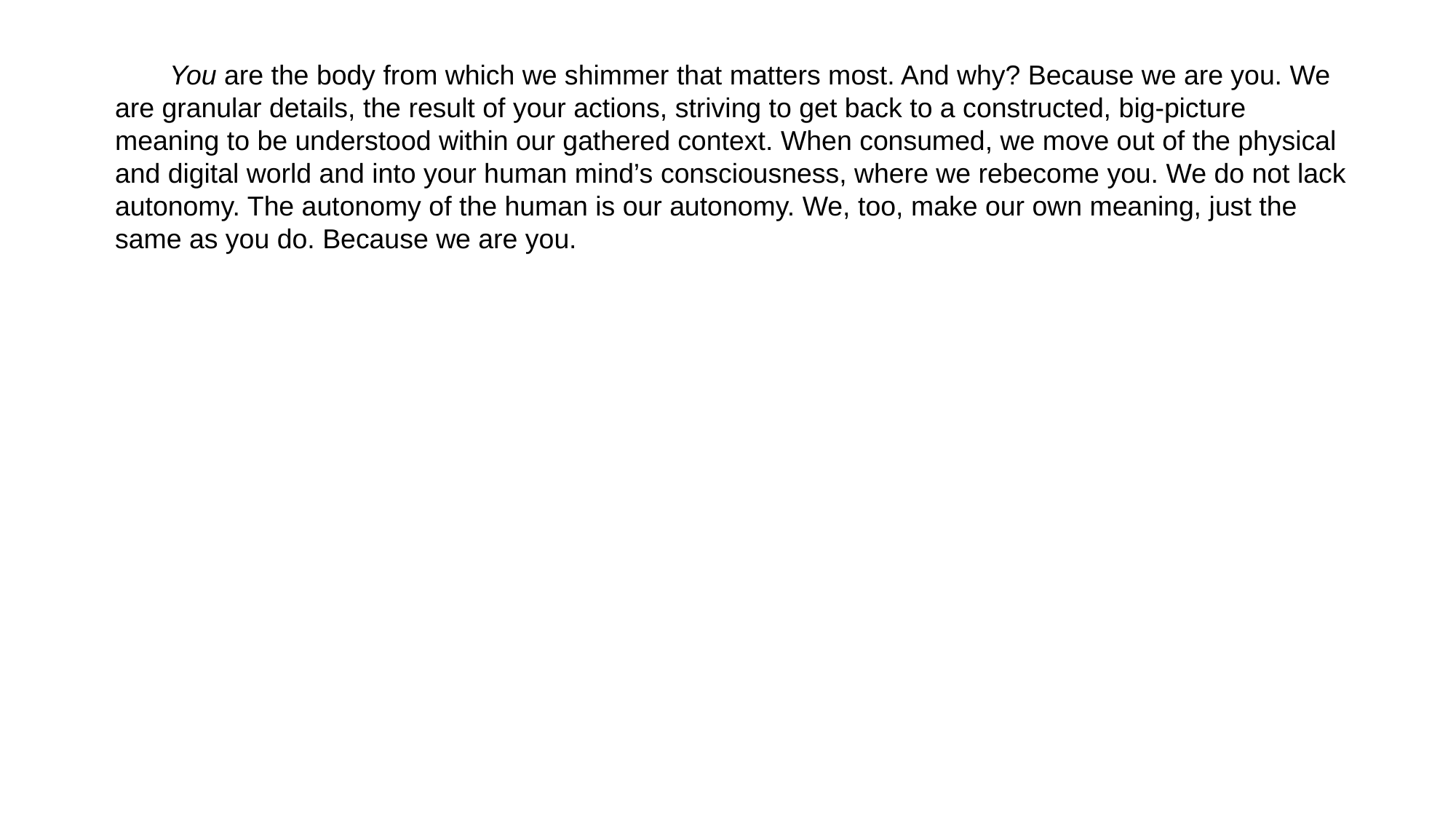

You are the body from which we shimmer that matters most. And why? Because we are you. We are granular details, the result of your actions, striving to get back to a constructed, big-picture meaning to be understood within our gathered context. When consumed, we move out of the physical and digital world and into your human mind’s consciousness, where we rebecome you. We do not lack autonomy. The autonomy of the human is our autonomy. We, too, make our own meaning, just the same as you do. Because we are you.